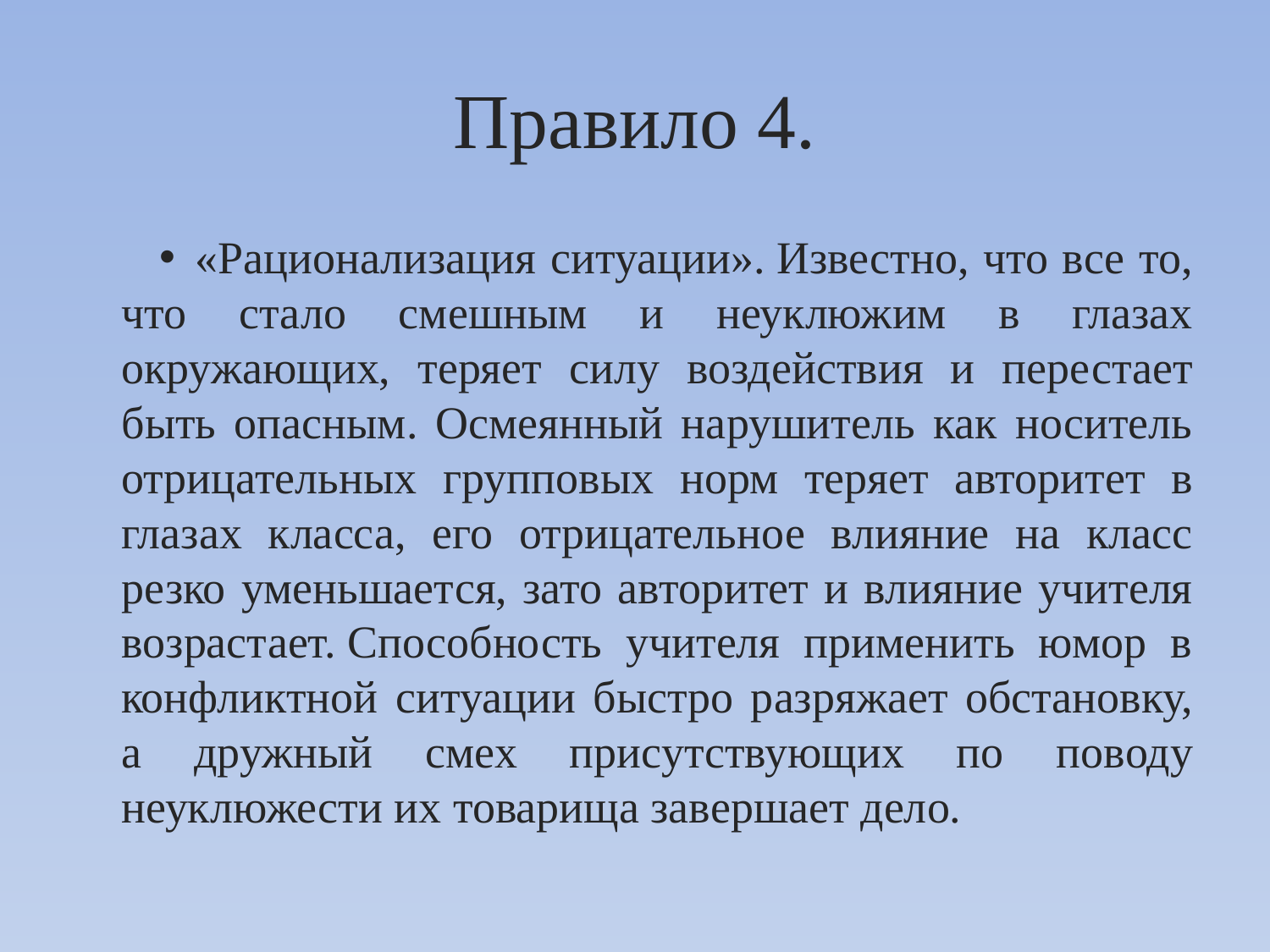

# Правило 4.
«Рационализация ситуации». Известно, что все то, что стало смешным и неуклюжим в глазах окружающих, теряет силу воздействия и перестает быть опасным. Осмеянный нарушитель как носитель отрицательных групповых норм теряет авторитет в глазах класса, его отрицательное влияние на класс резко уменьшается, зато авторитет и влияние учителя возрастает. Способность учителя применить юмор в конфликтной ситуации быстро разряжает обстановку, а дружный смех присутствующих по поводу неуклюжести их товарища завершает дело.